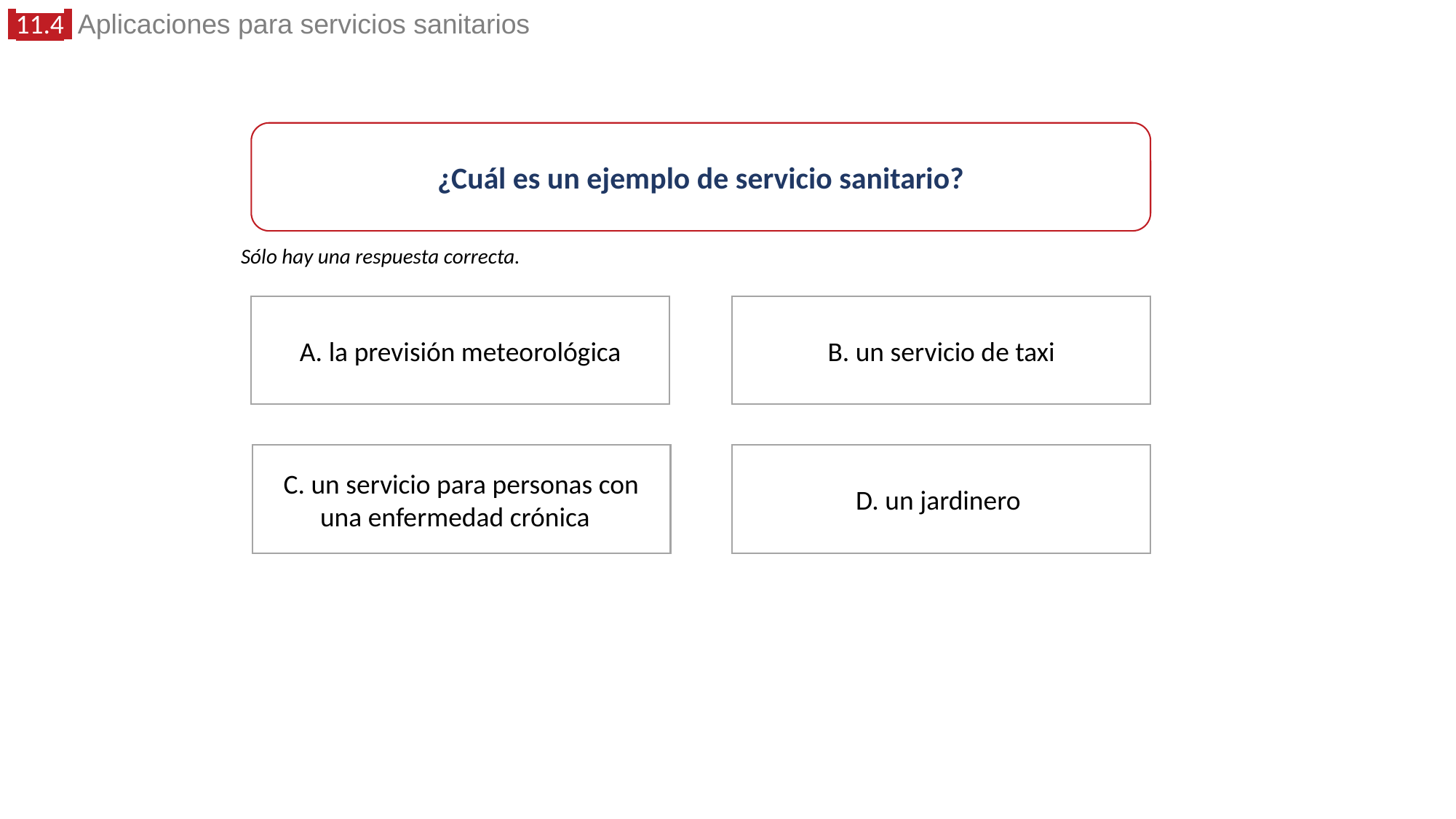

¿Cuál es un ejemplo de servicio sanitario?
Sólo hay una respuesta correcta.
B. un servicio de taxi
A. la previsión meteorológica
C. un servicio para personas con una enfermedad crónica
D. un jardinero